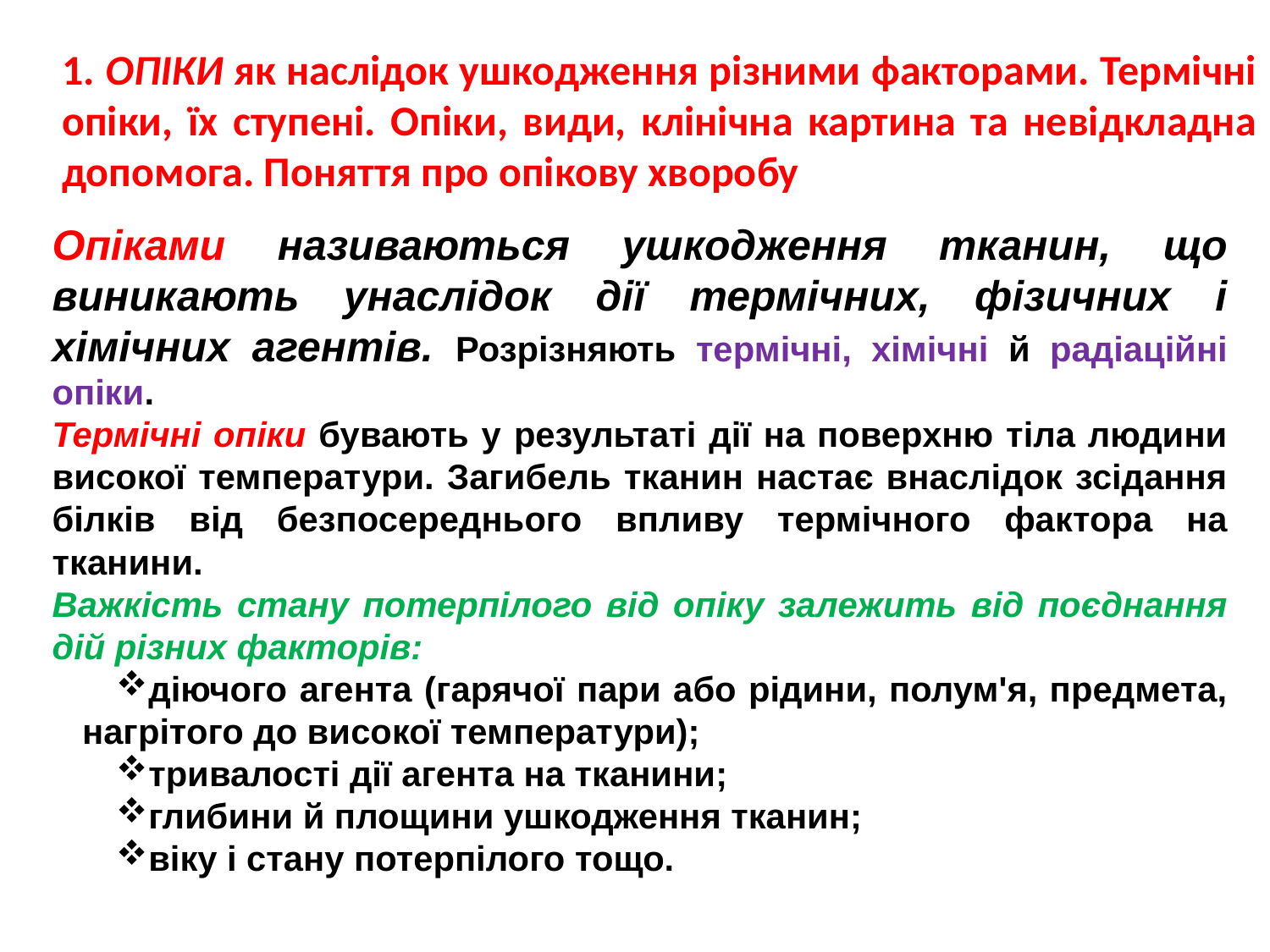

1. Опіки як наслідок ушкодження різними факторами. Термічні опіки, їх ступені. Опіки, види, клінічна картина та невідкладна допомога. Поняття про опікову хворобу
Опіками називаються ушкодження тканин, що виникають унаслідок дії термічних, фізичних і хімічних агентів. Розрізняють термічні, хімічні й радіаційні опіки.
Термічні опіки бувають у результаті дії на поверхню тіла людини високої температури. Загибель тканин настає внаслідок зсідання білків від безпосереднього впливу термічного фактора на тканини.
Важкість стану потерпілого від опіку залежить від поєднання дій різних факторів:
діючого агента (гарячої пари або рідини, полум'я, предмета, нагрітого до високої температури);
тривалості дії агента на тканини;
глибини й площини ушкодження тканин;
віку і стану потерпілого тощо.